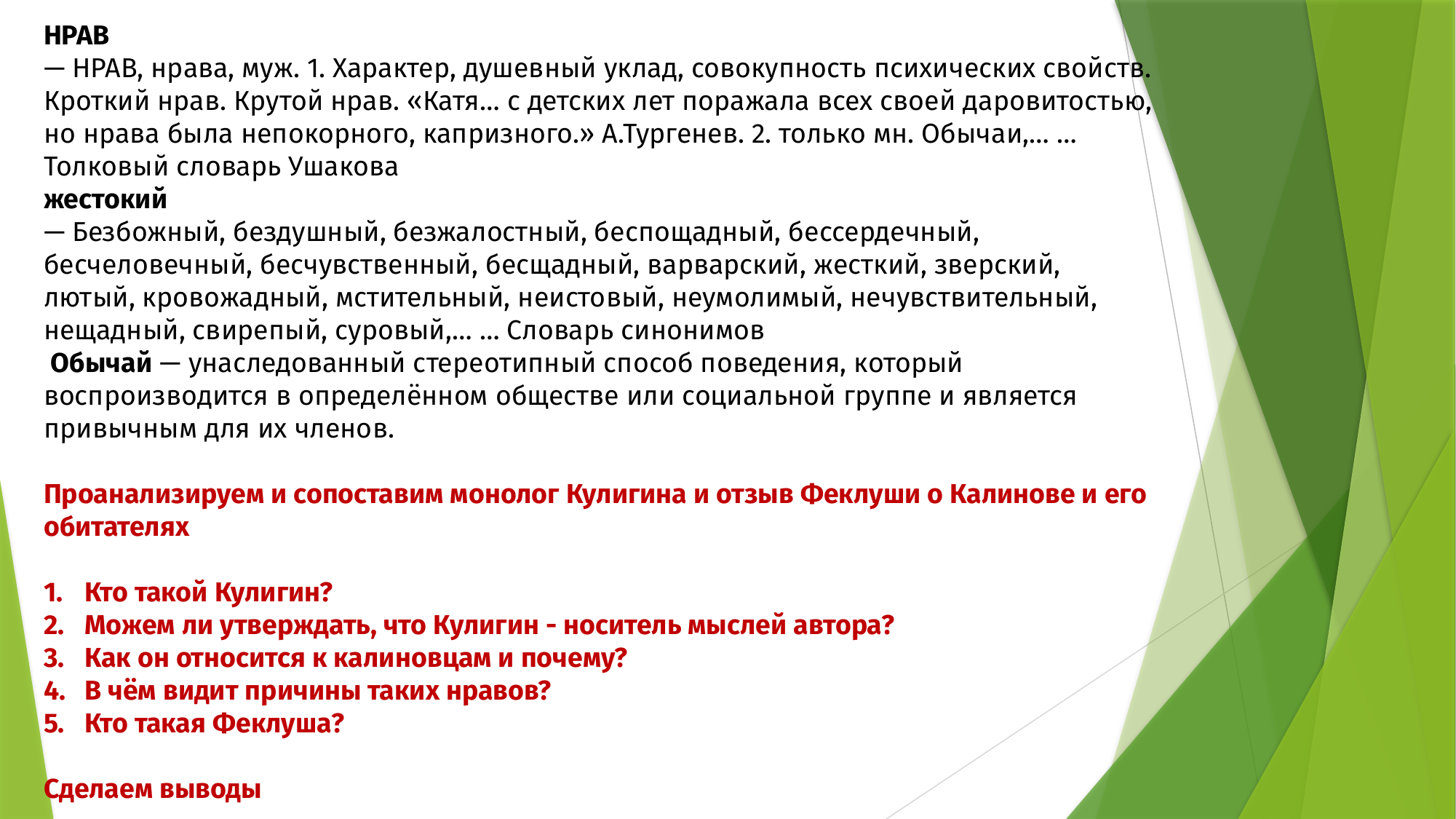

НРАВ
— НРАВ, нрава, муж. 1. Характер, душевный уклад, совокупность психических свойств. Кроткий нрав. Крутой нрав. «Катя… с детских лет поражала всех своей даровитостью, но нрава была непокорного, капризного.» А.Тургенев. 2. только мн. Обычаи,… … Толковый словарь Ушакова
жестокий
— Безбожный, бездушный, безжалостный, беспощадный, бессердечный, бесчеловечный, бесчувственный, бесщадный, варварский, жесткий, зверский, лютый, кровожадный, мстительный, неистовый, неумолимый, нечувствительный, нещадный, свирепый, суровый,… … Словарь синонимов
 Обычай — унаследованный стереотипный способ поведения, который воспроизводится в определённом обществе или социальной группе и является привычным для их членов.

Проанализируем и сопоставим монолог Кулигина и отзыв Феклуши о Калинове и его обитателях

Кто такой Кулигин?
Можем ли утверждать, что Кулигин - носитель мыслей автора?
Как он относится к калиновцам и почему?
В чём видит причины таких нравов?
Кто такая Феклуша?

Сделаем выводы